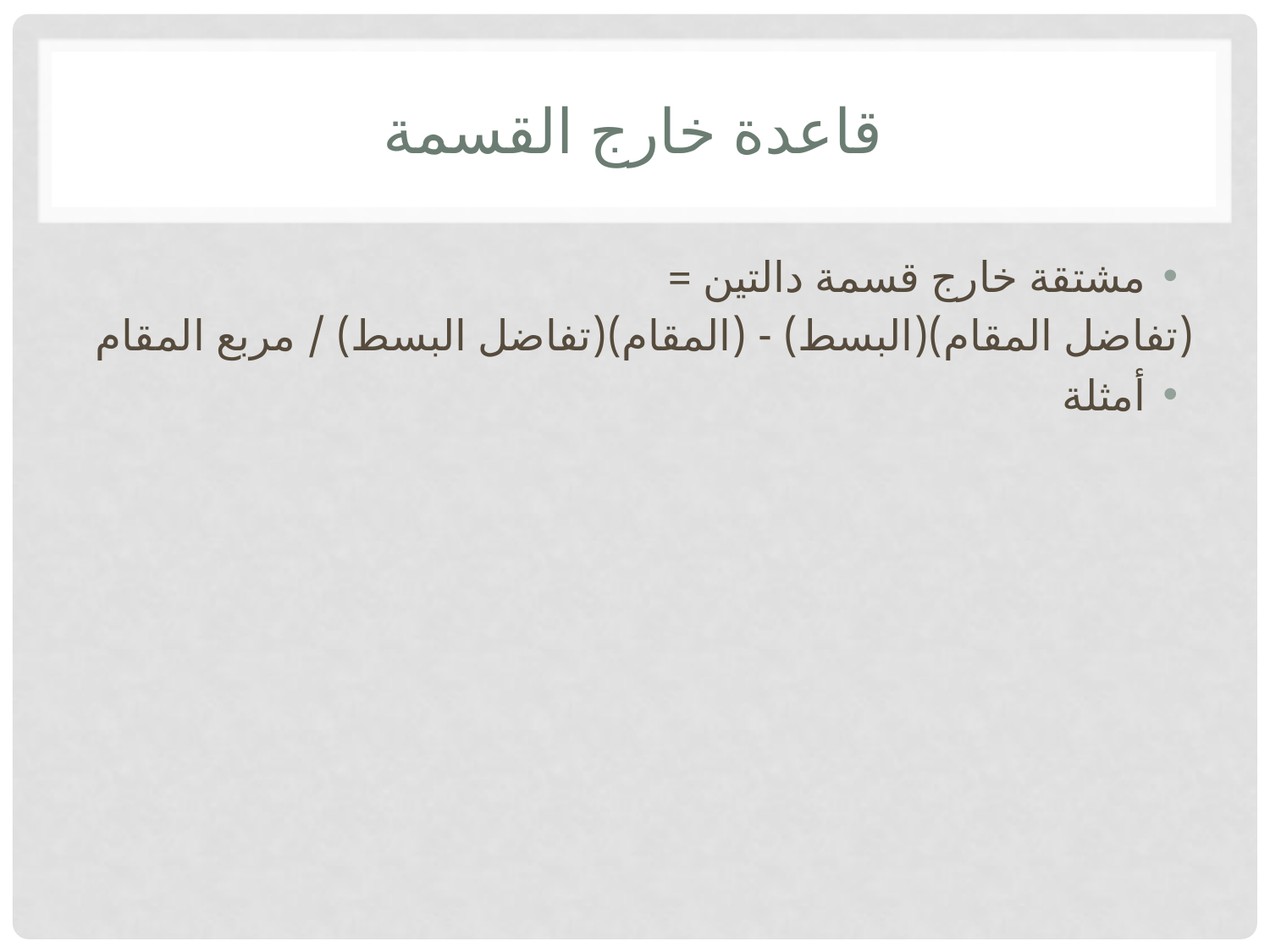

# قاعدة خارج القسمة
مشتقة خارج قسمة دالتين =
(تفاضل المقام)(البسط) - (المقام)(تفاضل البسط) / مربع المقام
أمثلة